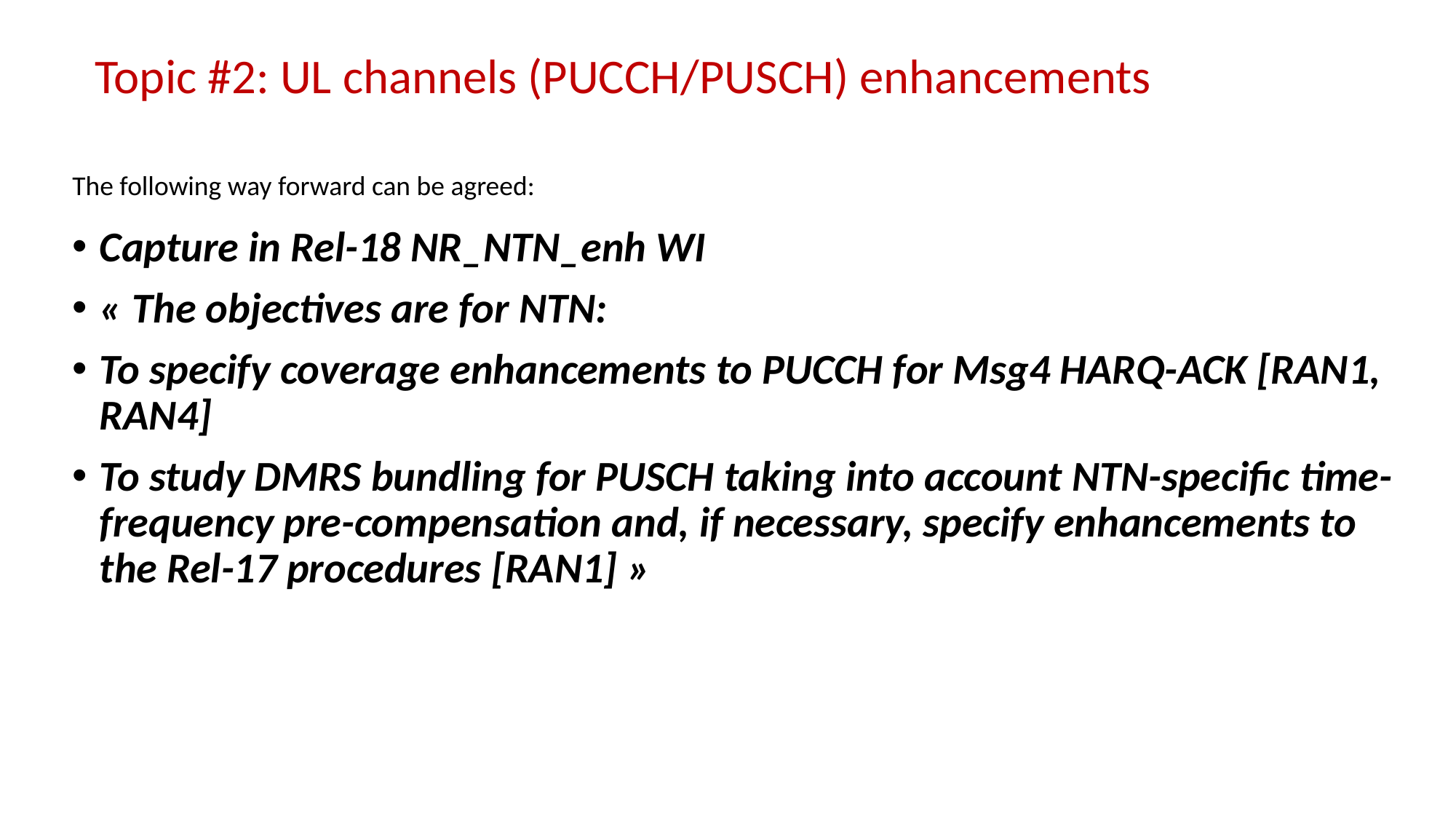

# Topic #2: UL channels (PUCCH/PUSCH) enhancements
The following way forward can be agreed:
Capture in Rel-18 NR_NTN_enh WI
« The objectives are for NTN:
To specify coverage enhancements to PUCCH for Msg4 HARQ-ACK [RAN1, RAN4]
To study DMRS bundling for PUSCH taking into account NTN-specific time-frequency pre-compensation and, if necessary, specify enhancements to the Rel-17 procedures [RAN1] »